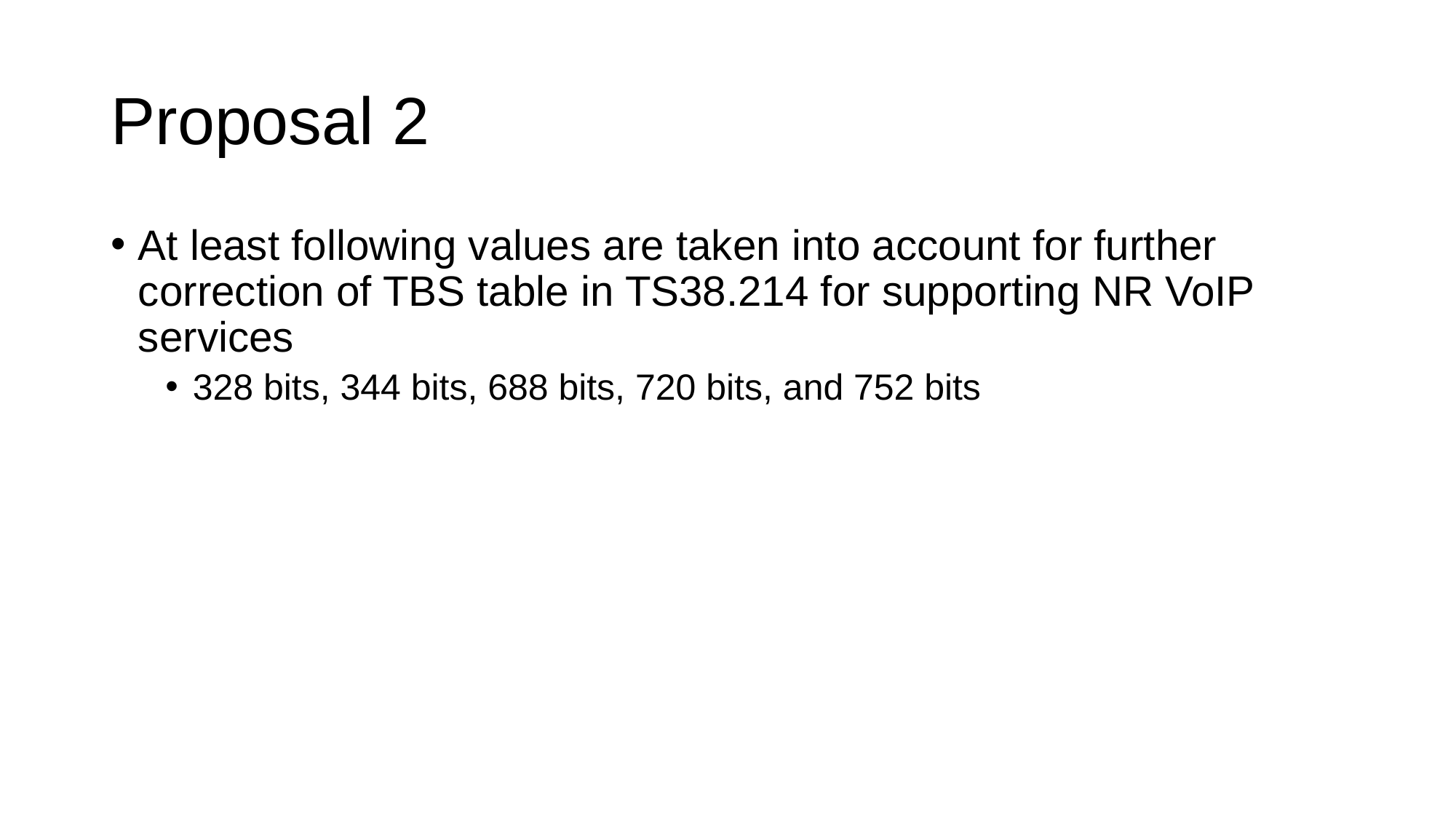

# Proposal 2
At least following values are taken into account for further correction of TBS table in TS38.214 for supporting NR VoIP services
328 bits, 344 bits, 688 bits, 720 bits, and 752 bits